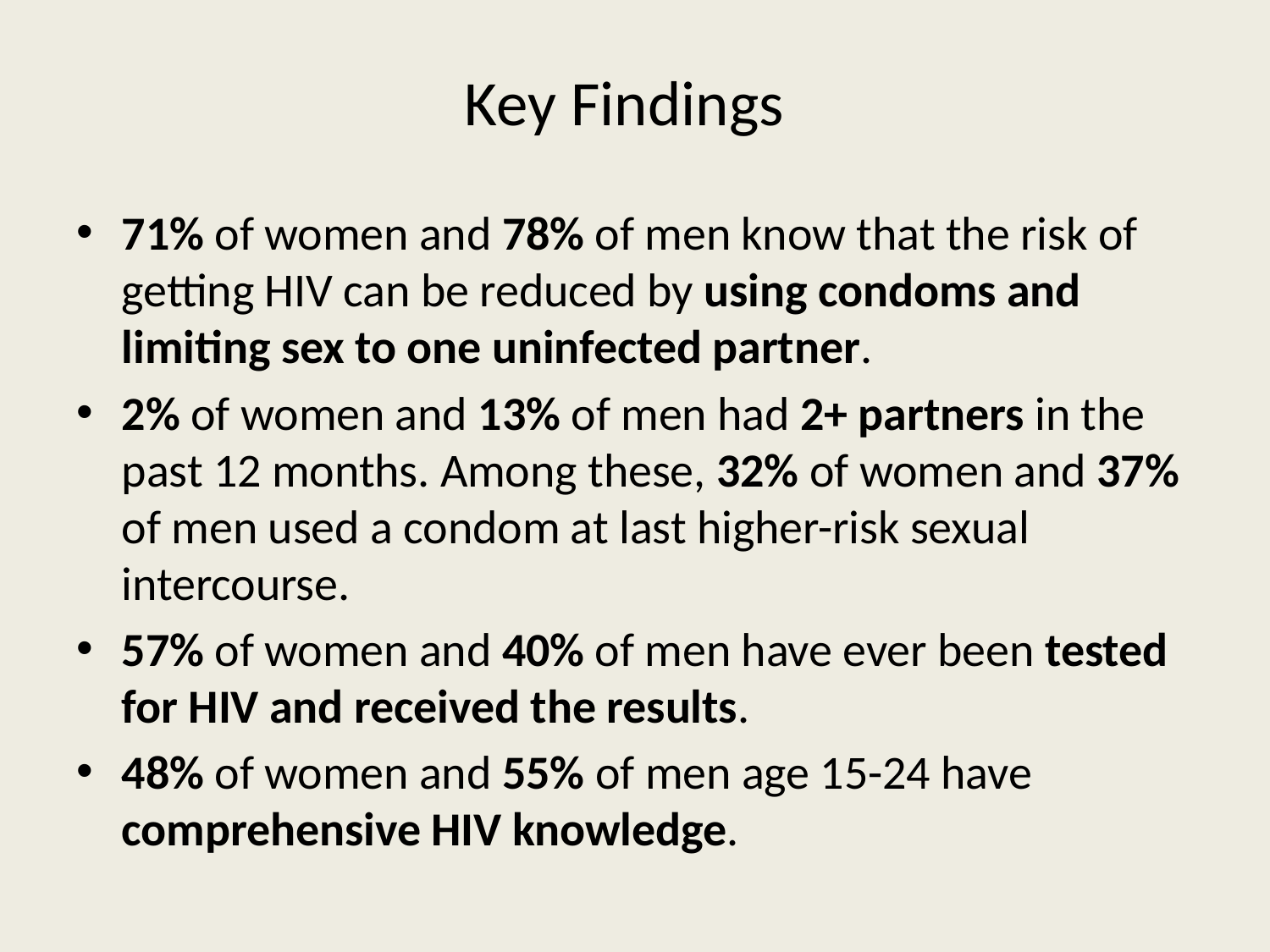

# Key Findings
71% of women and 78% of men know that the risk of getting HIV can be reduced by using condoms and limiting sex to one uninfected partner.
2% of women and 13% of men had 2+ partners in the past 12 months. Among these, 32% of women and 37% of men used a condom at last higher-risk sexual intercourse.
57% of women and 40% of men have ever been tested for HIV and received the results.
48% of women and 55% of men age 15-24 have comprehensive HIV knowledge.